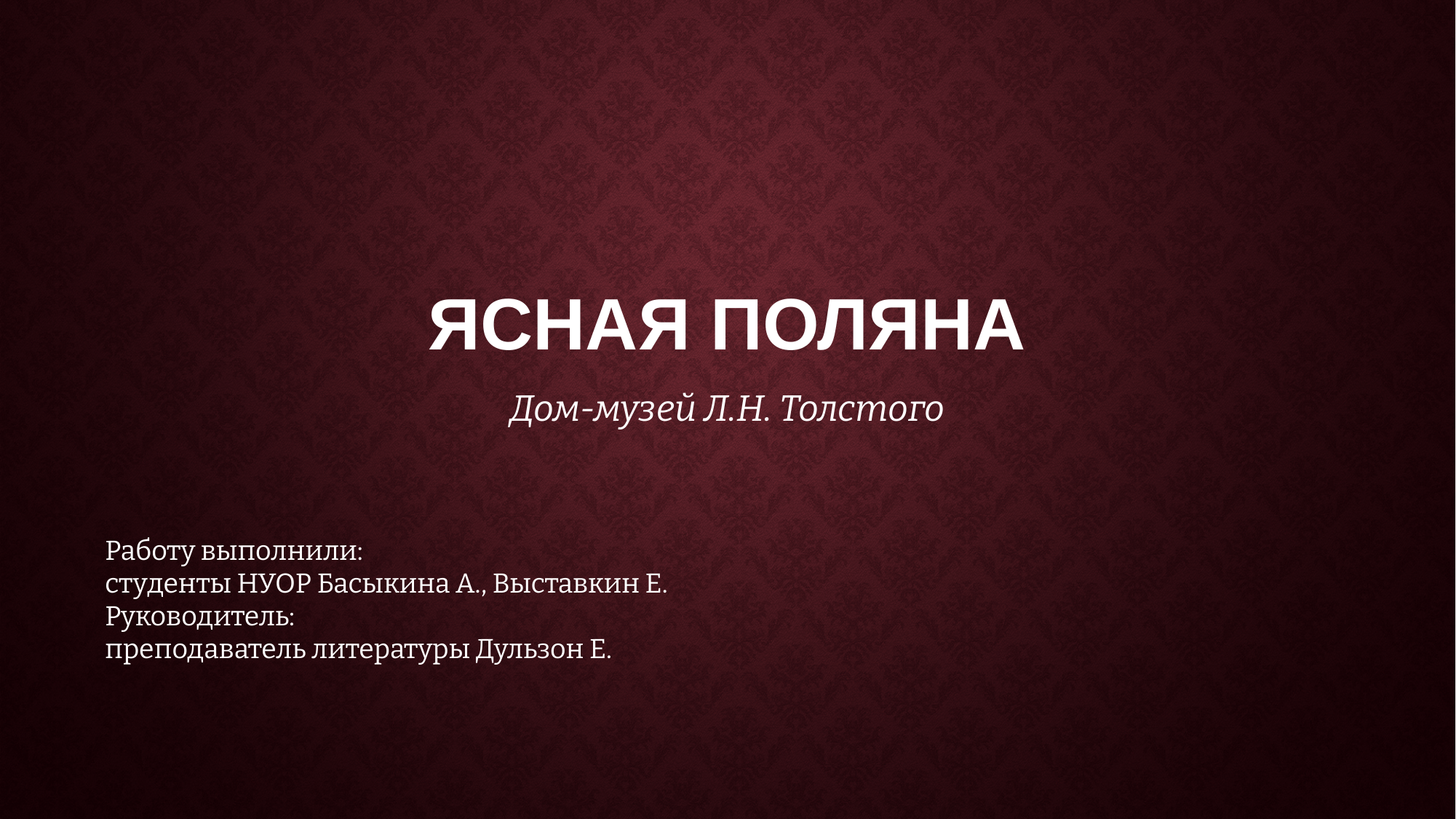

# Ясная поляна
Дом-музей Л.Н. Толстого
Работу выполнили:
студенты НУОР Басыкина А., Выставкин Е.
Руководитель:
преподаватель литературы Дульзон Е.